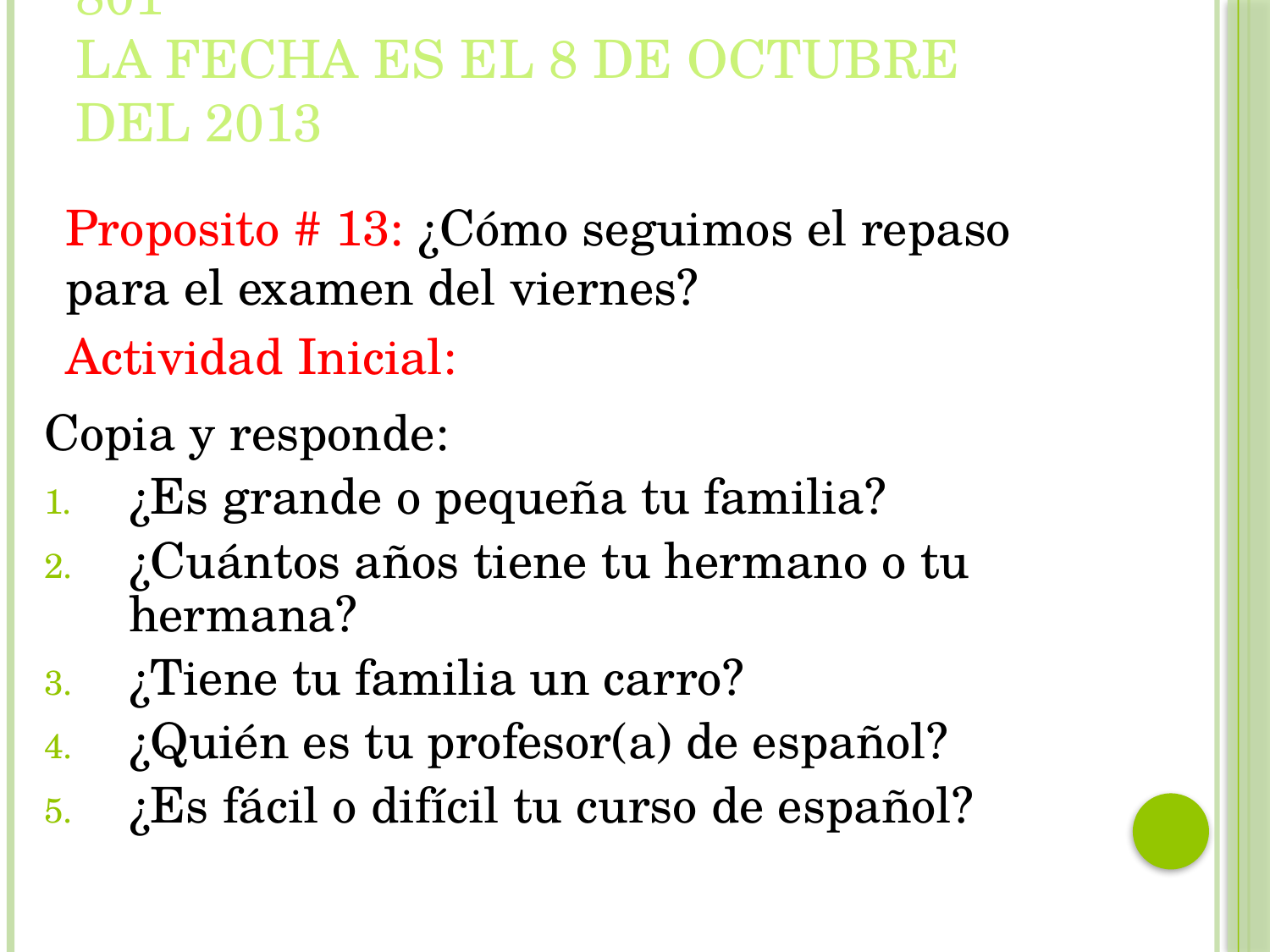

# Me llamo ____________	Clase 801 La fecha es el 8 de octubre del 2013
Proposito # 13: ¿Cómo seguimos el repaso para el examen del viernes?
Actividad Inicial:
Copia y responde:
¿Es grande o pequeña tu familia?
¿Cuántos años tiene tu hermano o tu hermana?
¿Tiene tu familia un carro?
¿Quién es tu profesor(a) de español?
¿Es fácil o difícil tu curso de español?